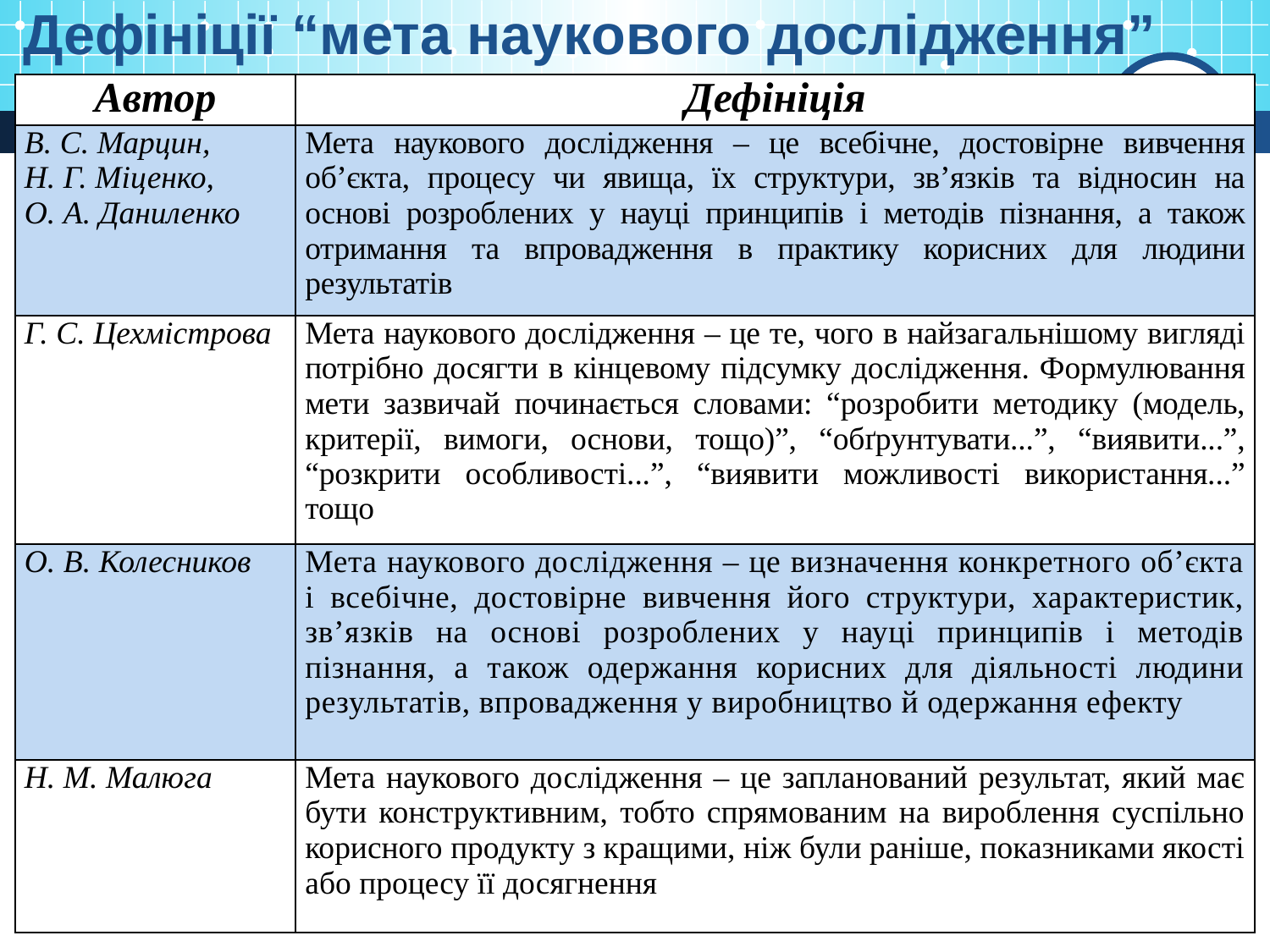

Дефініції “мета наукового дослідження”
| Автор | Дефініція |
| --- | --- |
| В. С. Марцин, Н. Г. Міценко, О. А. Даниленко | Мета наукового дослідження – це всебічне, достовірне вивчення об’єкта, процесу чи явища, їх структури, зв’язків та відносин на основі розроблених у науці принципів і методів пізнання, а також отримання та впровадження в практику корисних для людини результатів |
| Г. С. Цехмістрова | Мета наукового дослідження – це те, чого в найзагальнішому вигляді потрібно досягти в кінцевому підсумку дослідження. Формулювання мети зазвичай починається словами: “розробити методику (модель, критерії, вимоги, основи, тощо)”, “обґрунтувати...”, “виявити...”, “розкрити особливості...”, “виявити можливості використання...” тощо |
| О. В. Колесников | Мета наукового дослідження – це визначення конкретного об’єкта і всебічне, достовірне вивчення його структури, характеристик, зв’язків на основі розроблених у науці принципів і методів пізнання, а також одержання корисних для діяльності людини результатів, впровадження у виробництво й одержання ефекту |
| Н. М. Малюга | Мета наукового дослідження – це запланований результат, який має бути конструктивним, тобто спрямованим на вироблення суспільно корисного продукту з кращими, ніж були раніше, показниками якості або процесу її досягнення |